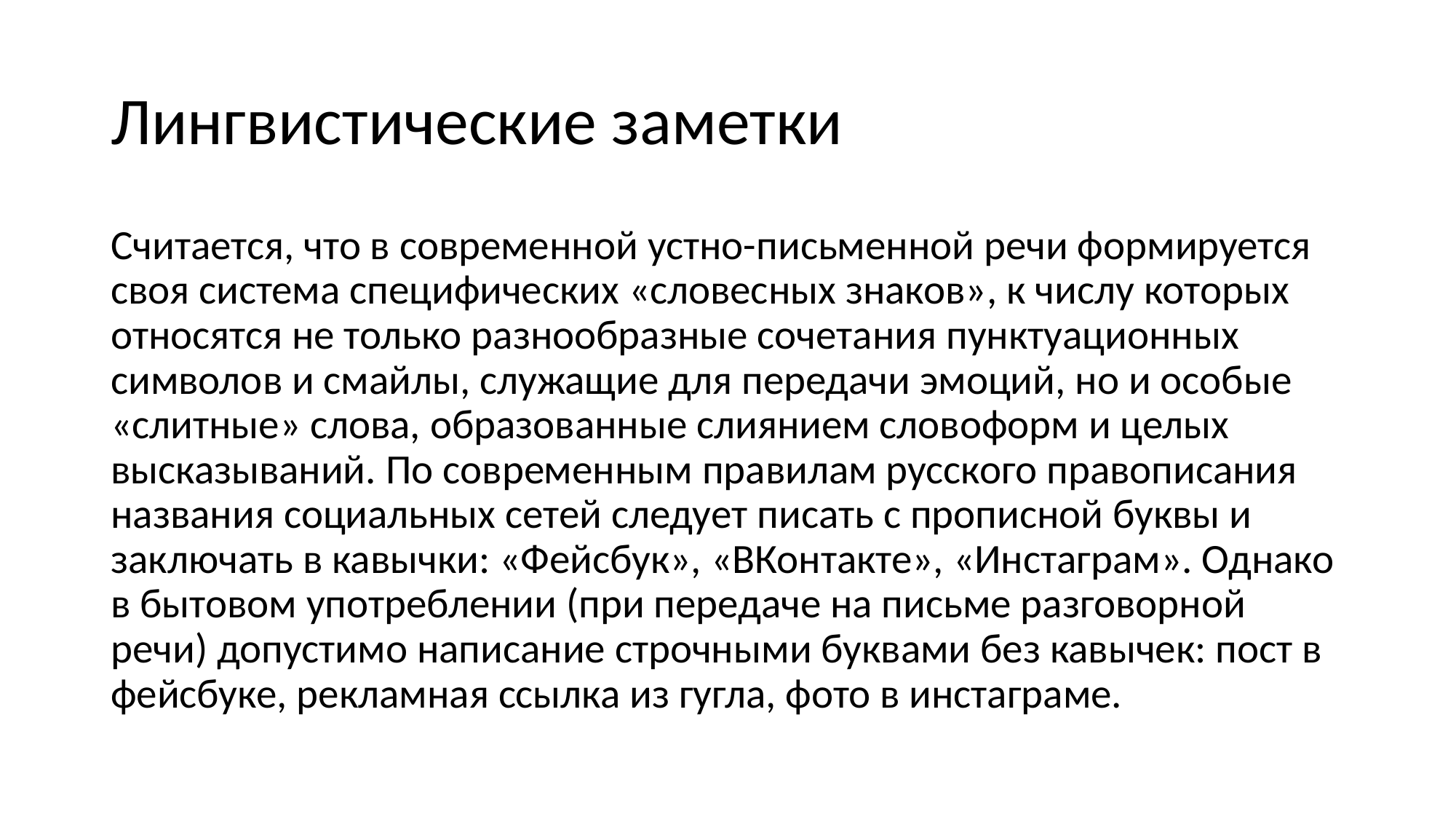

# Лингвистические заметки
Считается, что в современной устно-письменной речи формируется своя система специфических «словесных знаков», к числу которых относятся не только разнообразные сочетания пунктуационных символов и смайлы, служащие для передачи эмоций, но и особые «слитные» слова, образованные слиянием словоформ и целых высказываний. По современным правилам русского правописания названия социальных сетей следует писать с прописной буквы и заключать в кавычки: «Фейсбук», «ВКонтакте», «Инстаграм». Однако в бытовом употреблении (при передаче на письме разговорной речи) допустимо написание строчными буквами без кавычек: пост в фейсбуке, рекламная ссылка из гугла, фото в инстаграме.